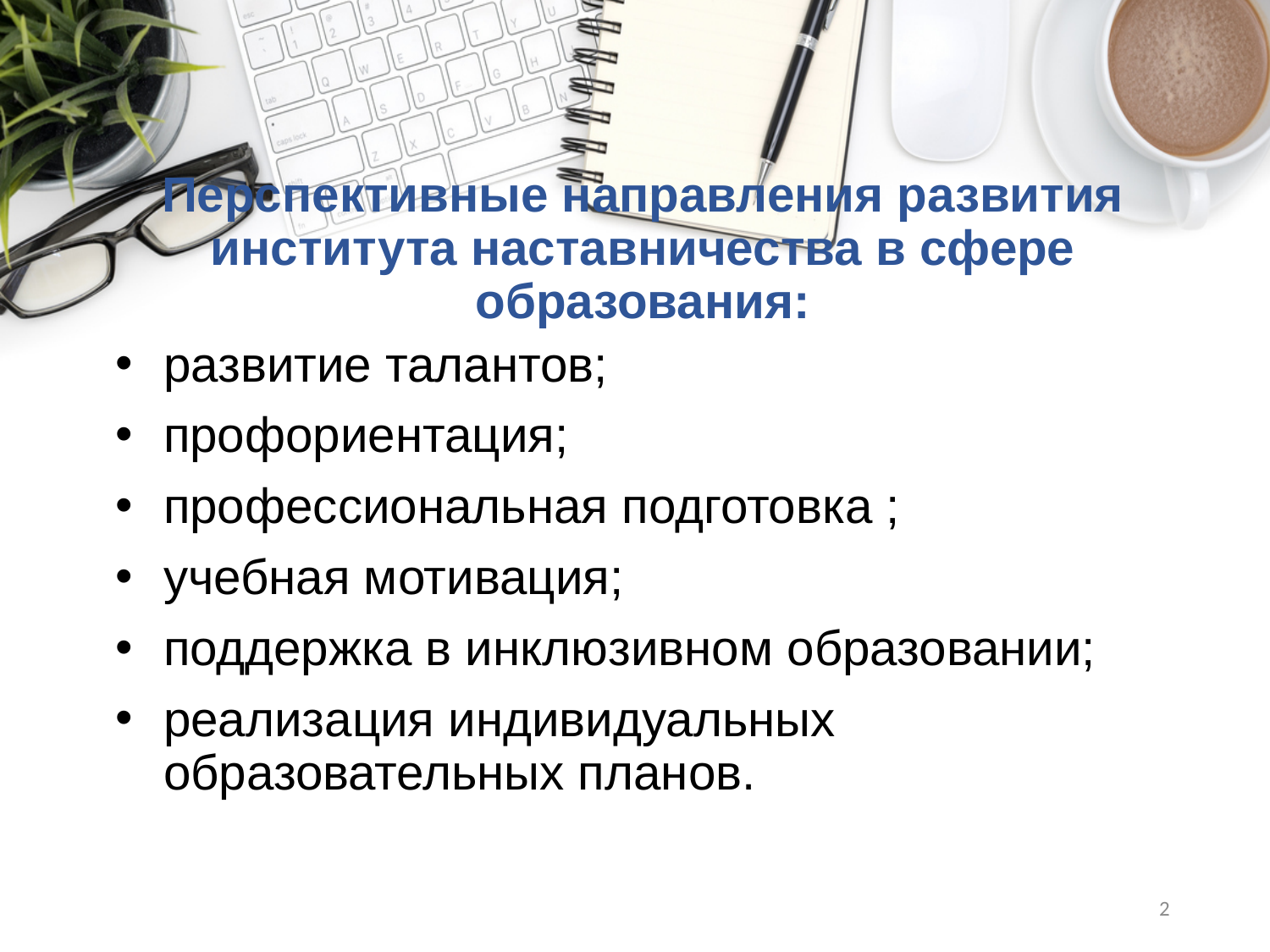

# Перспективные направления развития института наставничества в сфере образования:
развитие талантов;
профориентация;
профессиональная подготовка ;
учебная мотивация;
поддержка в инклюзивном образовании;
реализация индивидуальных образовательных планов.

2